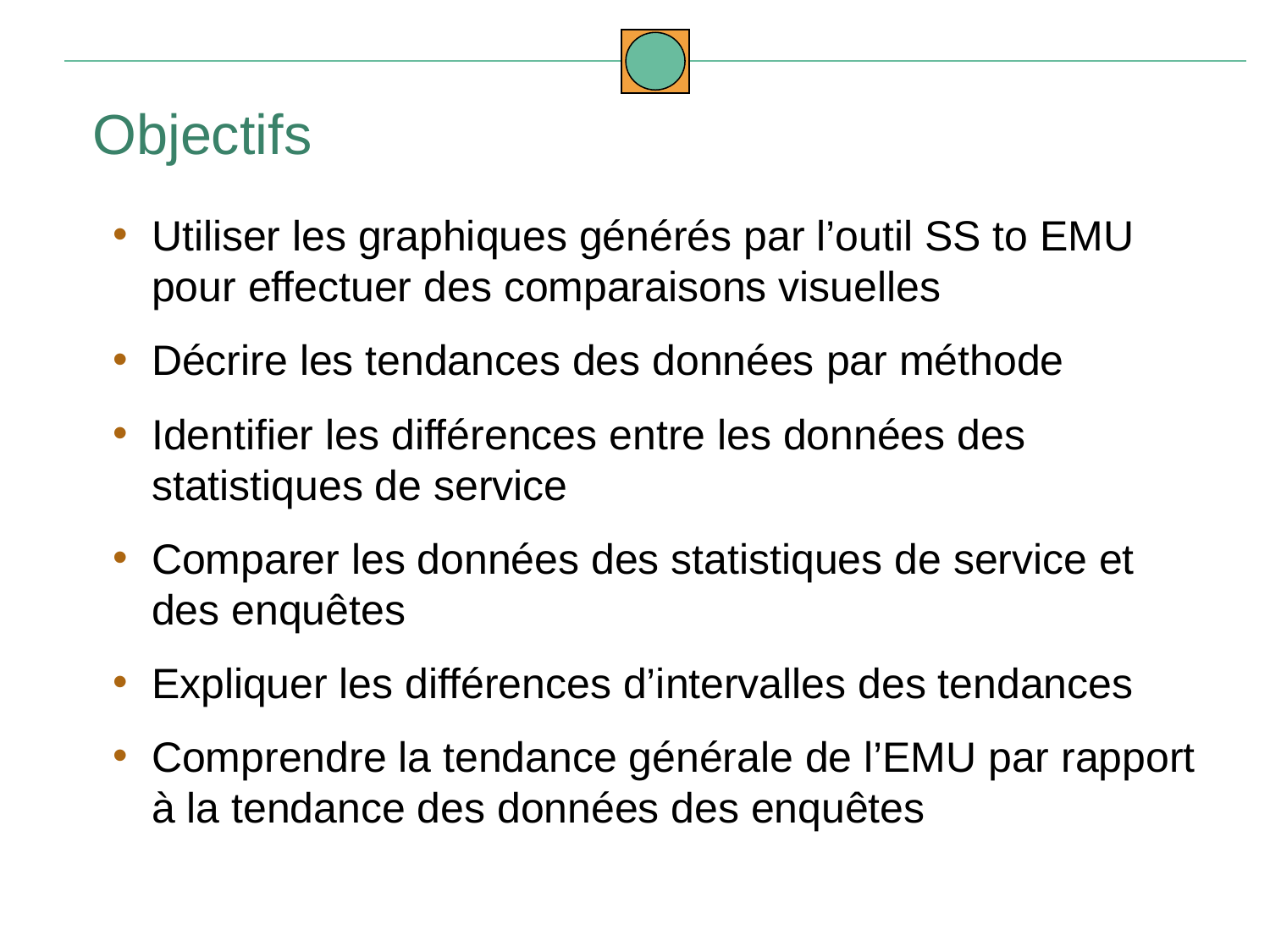

Objectifs
Utiliser les graphiques générés par l’outil SS to EMU pour effectuer des comparaisons visuelles
Décrire les tendances des données par méthode
Identifier les différences entre les données des statistiques de service
Comparer les données des statistiques de service et des enquêtes
Expliquer les différences d’intervalles des tendances
Comprendre la tendance générale de l’EMU par rapport à la tendance des données des enquêtes